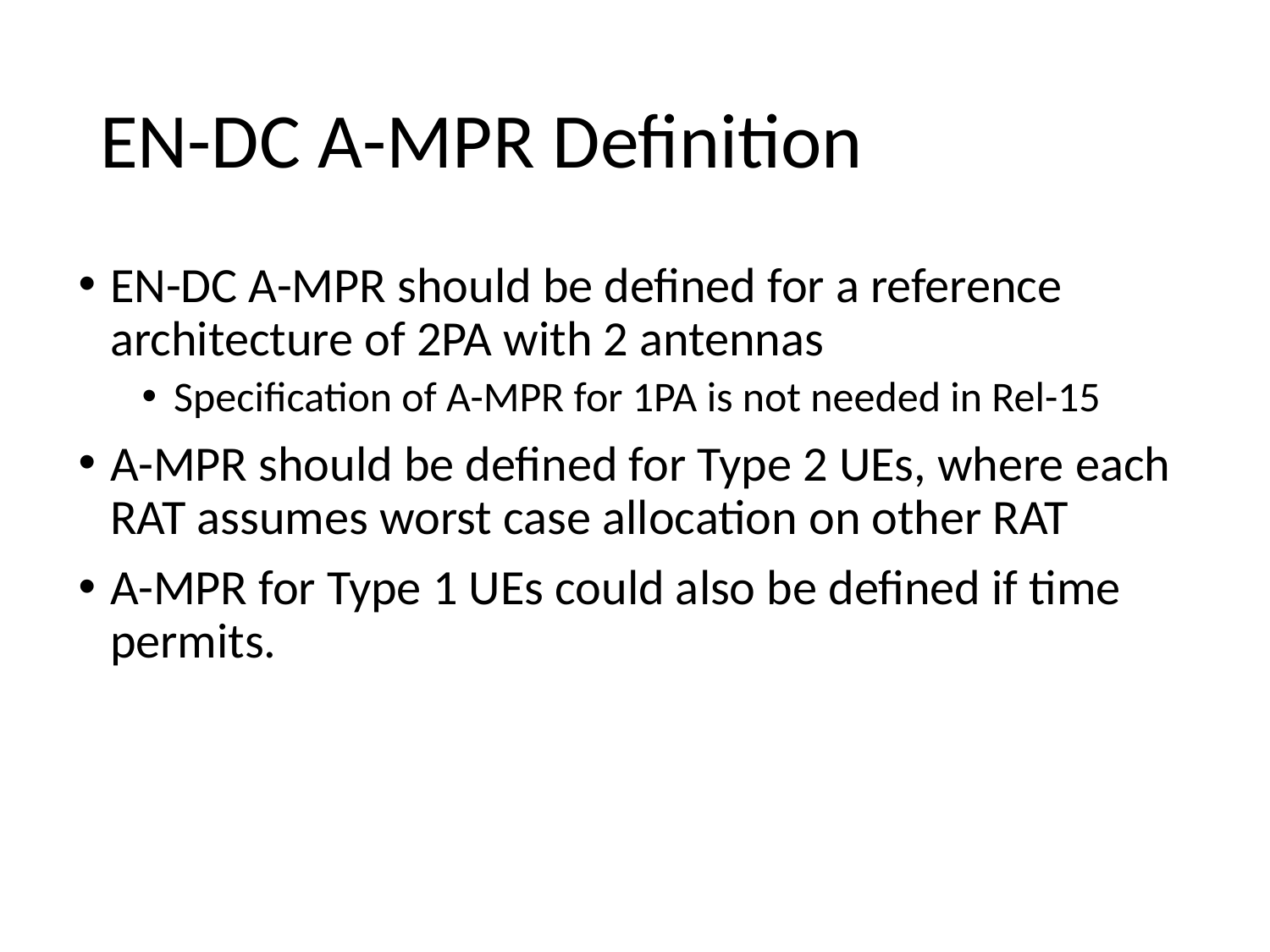

# EN-DC A-MPR Definition
EN-DC A-MPR should be defined for a reference architecture of 2PA with 2 antennas
Specification of A-MPR for 1PA is not needed in Rel-15
A-MPR should be defined for Type 2 UEs, where each RAT assumes worst case allocation on other RAT
A-MPR for Type 1 UEs could also be defined if time permits.